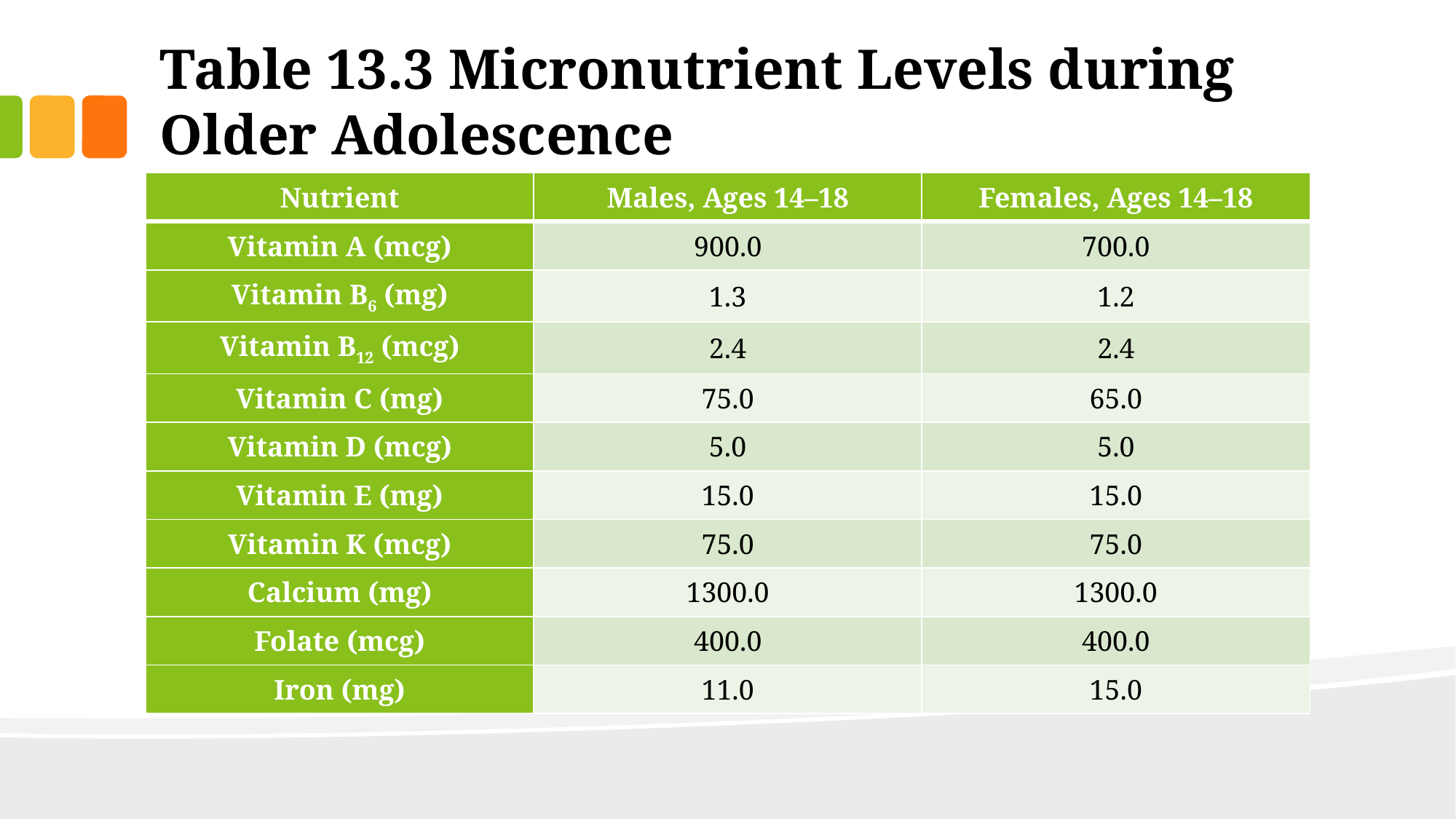

# Table 13.3 Micronutrient Levels during Older Adolescence
| Nutrient | Males, Ages 14–18 | Females, Ages 14–18 |
| --- | --- | --- |
| Vitamin A (mcg) | 900.0 | 700.0 |
| Vitamin B6 (mg) | 1.3 | 1.2 |
| Vitamin B12 (mcg) | 2.4 | 2.4 |
| Vitamin C (mg) | 75.0 | 65.0 |
| Vitamin D (mcg) | 5.0 | 5.0 |
| Vitamin E (mg) | 15.0 | 15.0 |
| Vitamin K (mcg) | 75.0 | 75.0 |
| Calcium (mg) | 1300.0 | 1300.0 |
| Folate (mcg) | 400.0 | 400.0 |
| Iron (mg) | 11.0 | 15.0 |